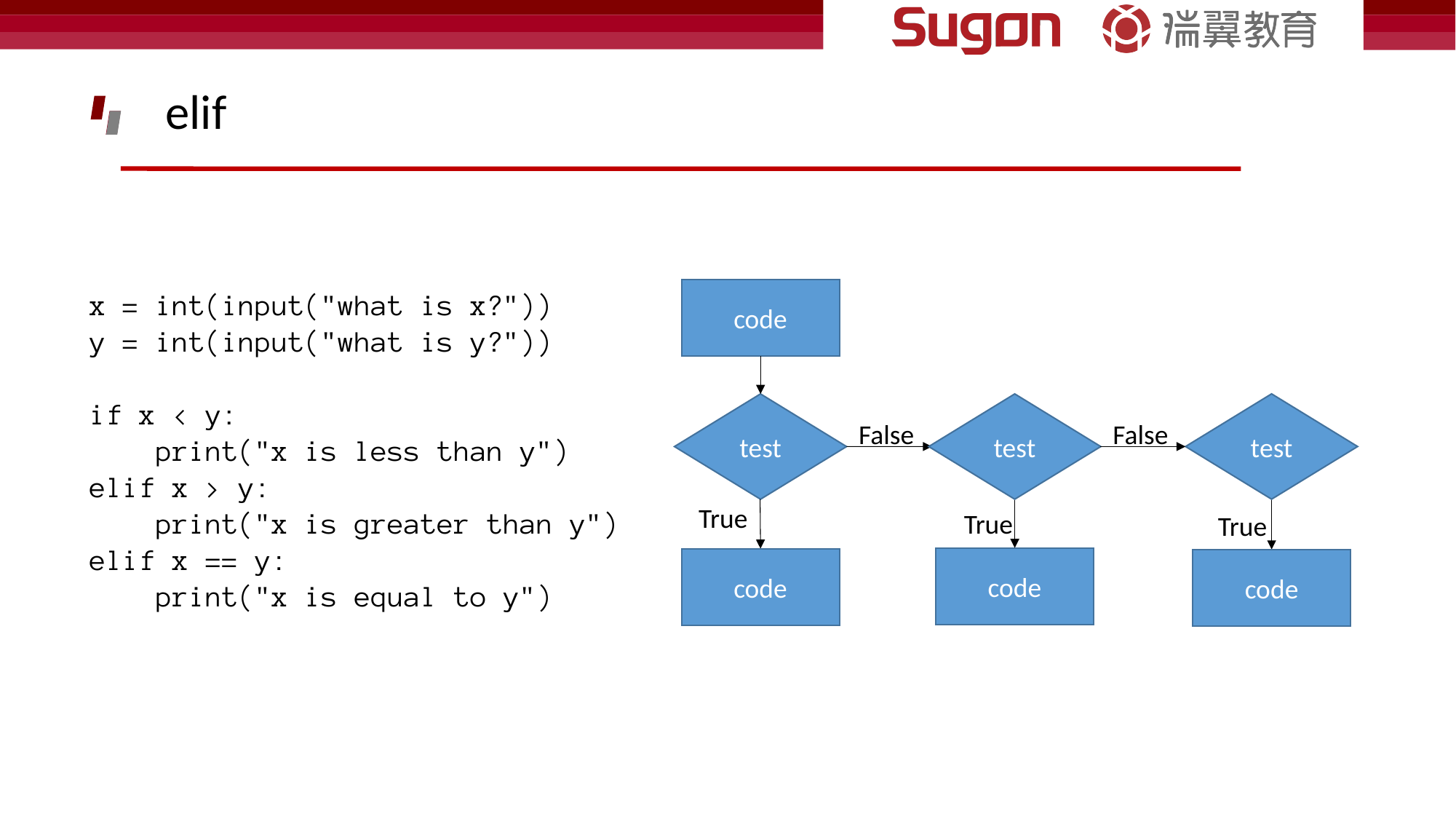

elif

x = int(input("what is x?"))
y = int(input("what is y?"))
if x < y:
    print("x is less than y")
elif x > y:
    print("x is greater than y")
elif x == y:
    print("x is equal to y")
code
test
test
test
False
False
True
True
True
code
code
code